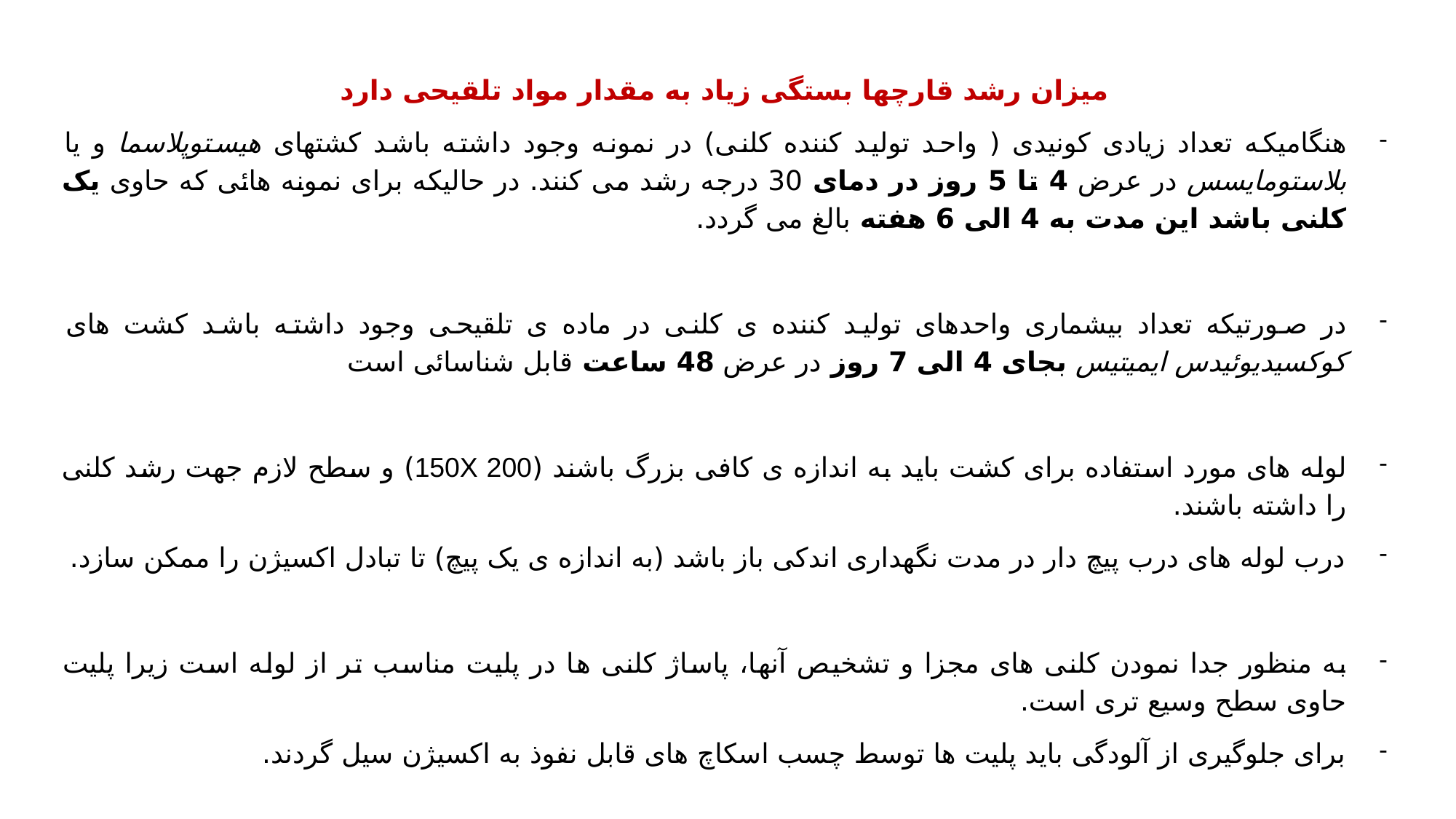

میزان رشد قارچها بستگی زیاد به مقدار مواد تلقیحی دارد
هنگامیکه تعداد زیادی کونیدی ( واحد تولید کننده کلنی) در نمونه وجود داشته باشد کشتهای هیستوپلاسما و یا بلاستومایسس در عرض 4 تا 5 روز در دمای 30 درجه رشد می کنند. در حالیکه برای نمونه هائی که حاوی یک کلنی باشد این مدت به 4 الی 6 هفته بالغ می گردد.

در صورتیکه تعداد بیشماری واحدهای تولید کننده ی کلنی در ماده ی تلقیحی وجود داشته باشد کشت های کوکسیدیوئیدس ایمیتیس بجای 4 الی 7 روز در عرض 48 ساعت قابل شناسائی است

لوله های مورد استفاده برای کشت باید به اندازه ی کافی بزرگ باشند (150X 200) و سطح لازم جهت رشد کلنی را داشته باشند.
درب لوله های درب پیچ دار در مدت نگهداری اندکی باز باشد (به اندازه ی یک پیچ) تا تبادل اکسیژن را ممکن سازد.

به منظور جدا نمودن کلنی های مجزا و تشخیص آنها، پاساژ کلنی ها در پلیت مناسب تر از لوله است زیرا پلیت حاوی سطح وسیع تری است.
برای جلوگیری از آلودگی باید پلیت ها توسط چسب اسکاچ های قابل نفوذ به اکسیژن سیل گردند.